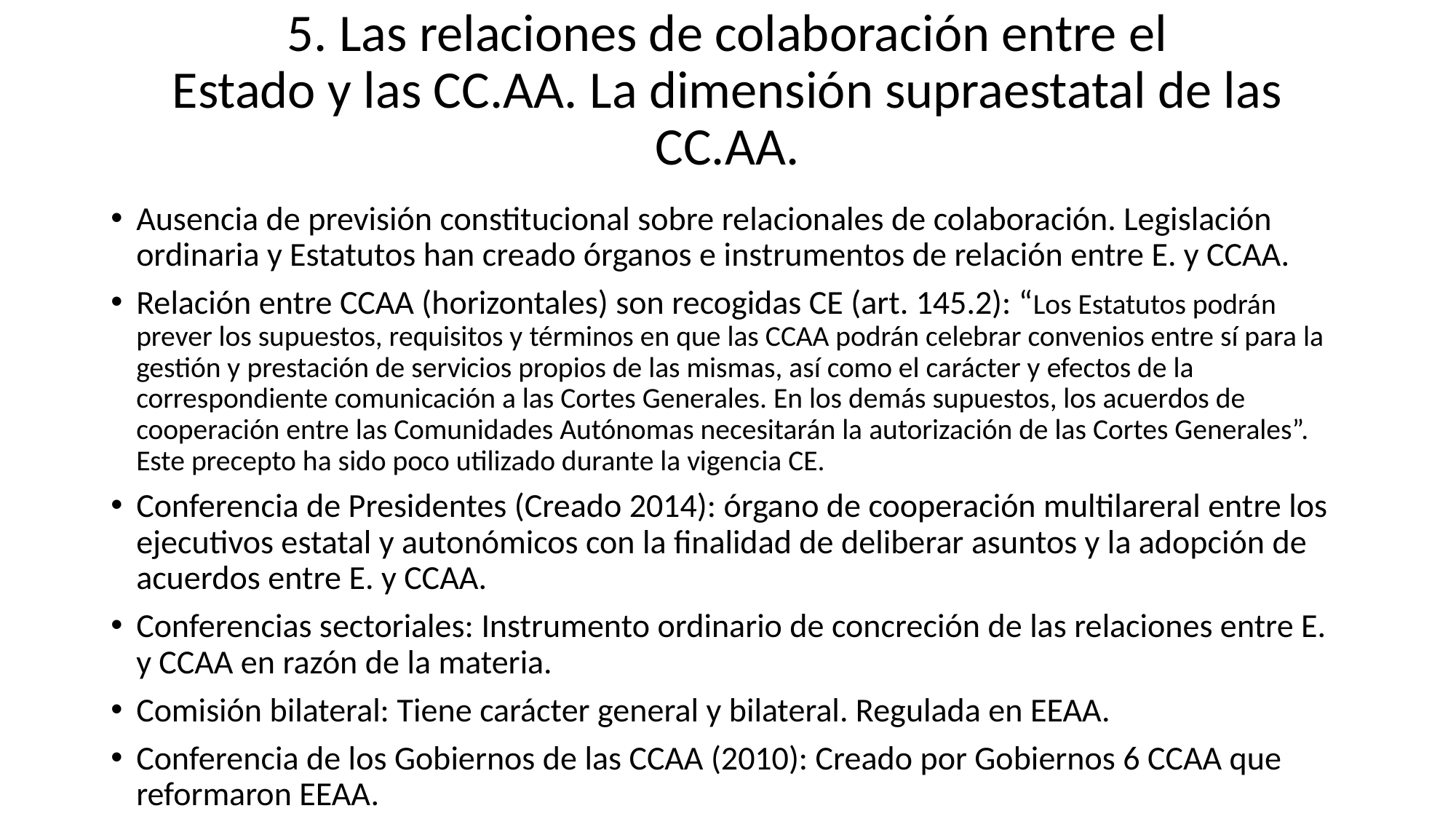

# 5. Las relaciones de colaboración entre el Estado y las CC.AA. La dimensión supraestatal de las CC.AA.
Ausencia de previsión constitucional sobre relacionales de colaboración. Legislación ordinaria y Estatutos han creado órganos e instrumentos de relación entre E. y CCAA.
Relación entre CCAA (horizontales) son recogidas CE (art. 145.2): “Los Estatutos podrán prever los supuestos, requisitos y términos en que las CCAA podrán celebrar convenios entre sí para la gestión y prestación de servicios propios de las mismas, así como el carácter y efectos de la correspondiente comunicación a las Cortes Generales. En los demás supuestos, los acuerdos de cooperación entre las Comunidades Autónomas necesitarán la autorización de las Cortes Generales”. Este precepto ha sido poco utilizado durante la vigencia CE.
Conferencia de Presidentes (Creado 2014): órgano de cooperación multilareral entre los ejecutivos estatal y autonómicos con la finalidad de deliberar asuntos y la adopción de acuerdos entre E. y CCAA.
Conferencias sectoriales: Instrumento ordinario de concreción de las relaciones entre E. y CCAA en razón de la materia.
Comisión bilateral: Tiene carácter general y bilateral. Regulada en EEAA.
Conferencia de los Gobiernos de las CCAA (2010): Creado por Gobiernos 6 CCAA que reformaron EEAA.